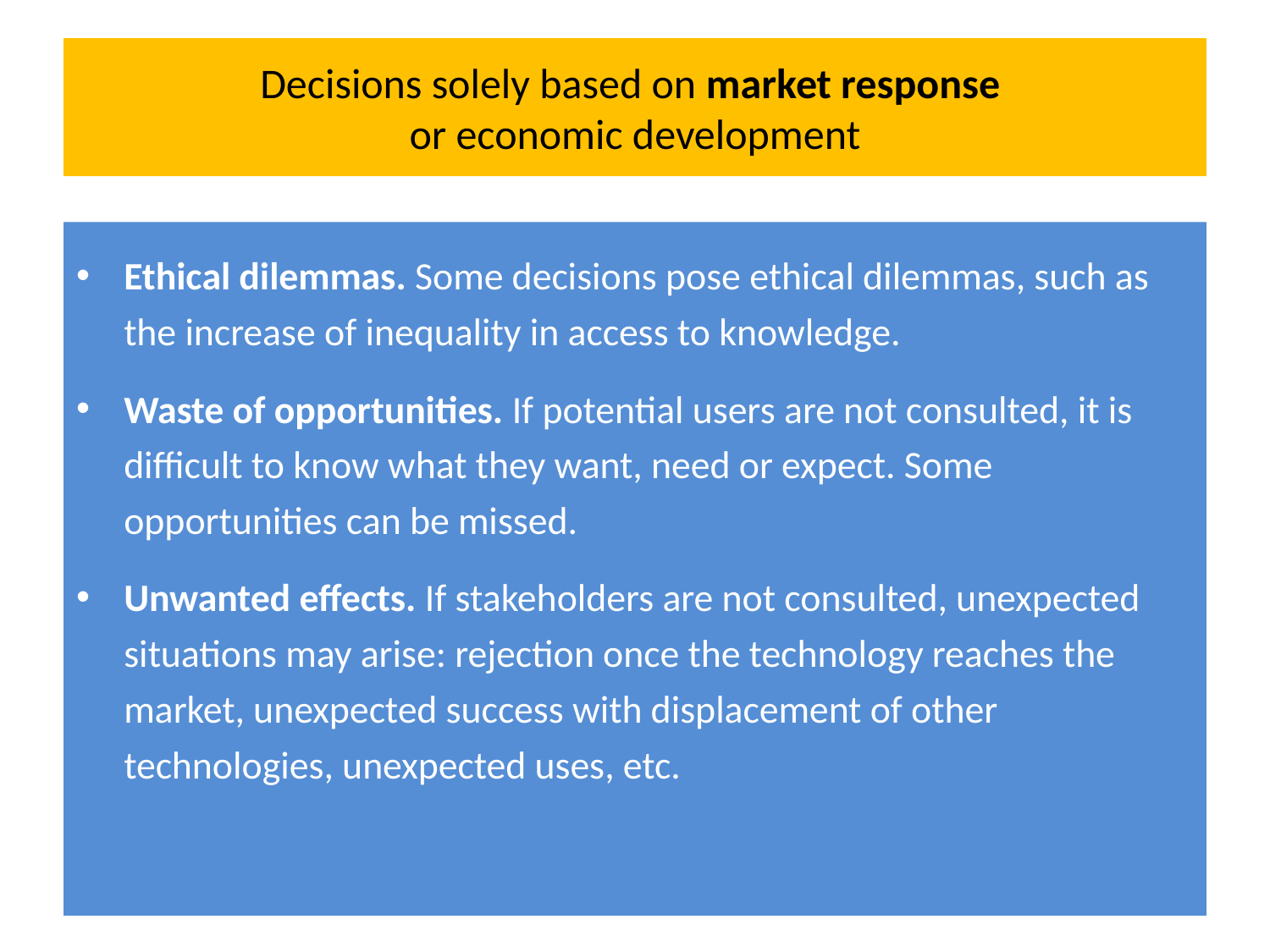

# Decisions solely based on market response or economic development
Ethical dilemmas. Some decisions pose ethical dilemmas, such as the increase of inequality in access to knowledge.
Waste of opportunities. If potential users are not consulted, it is difficult to know what they want, need or expect. Some opportunities can be missed.
Unwanted effects. If stakeholders are not consulted, unexpected situations may arise: rejection once the technology reaches the market, unexpected success with displacement of other technologies, unexpected uses, etc.